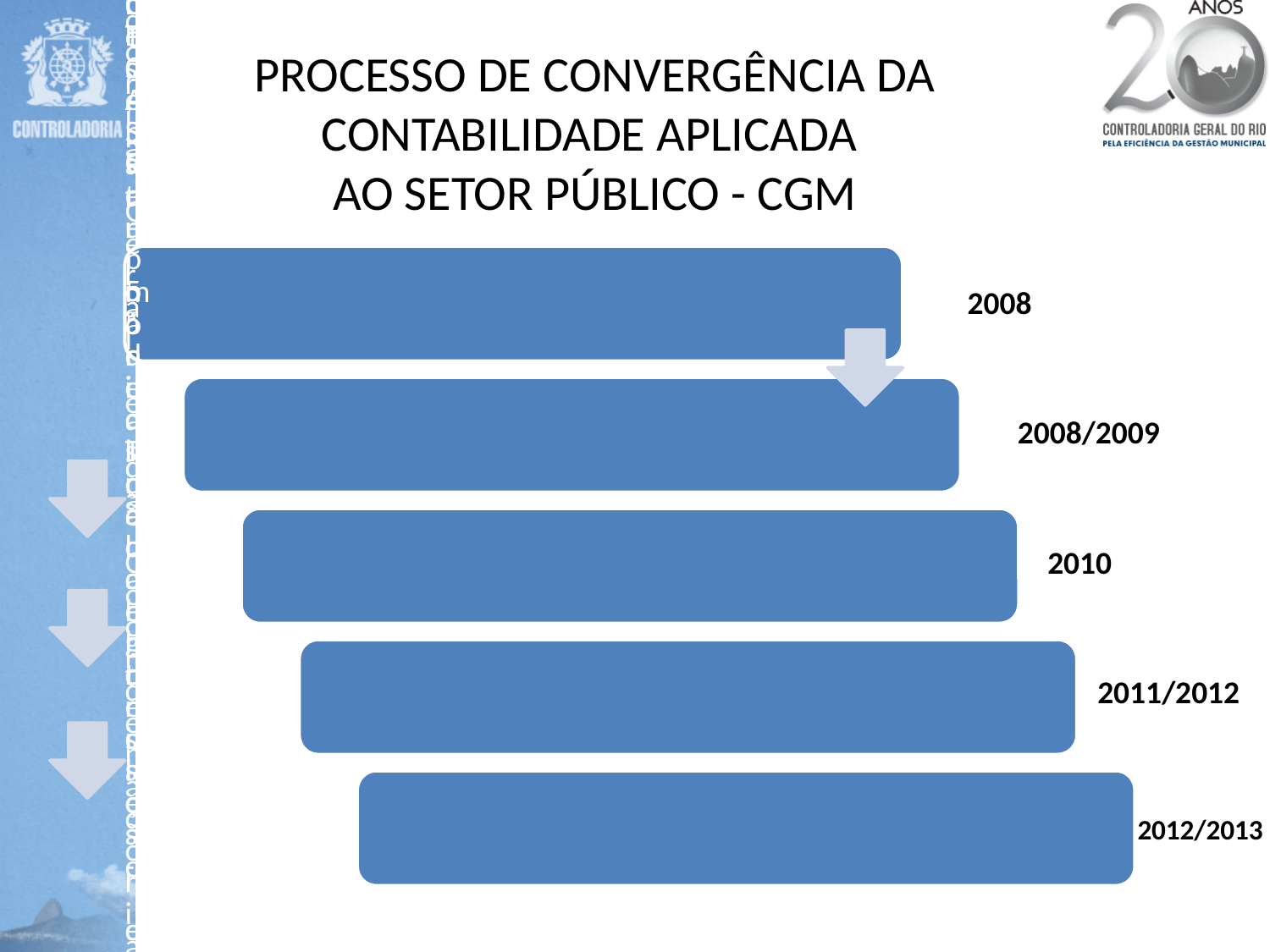

PROCESSO DE CONVERGÊNCIA DA CONTABILIDADE APLICADA
AO SETOR PÚBLICO - CGM

2008
2008/2009
2010
2011/2012
2012/2013